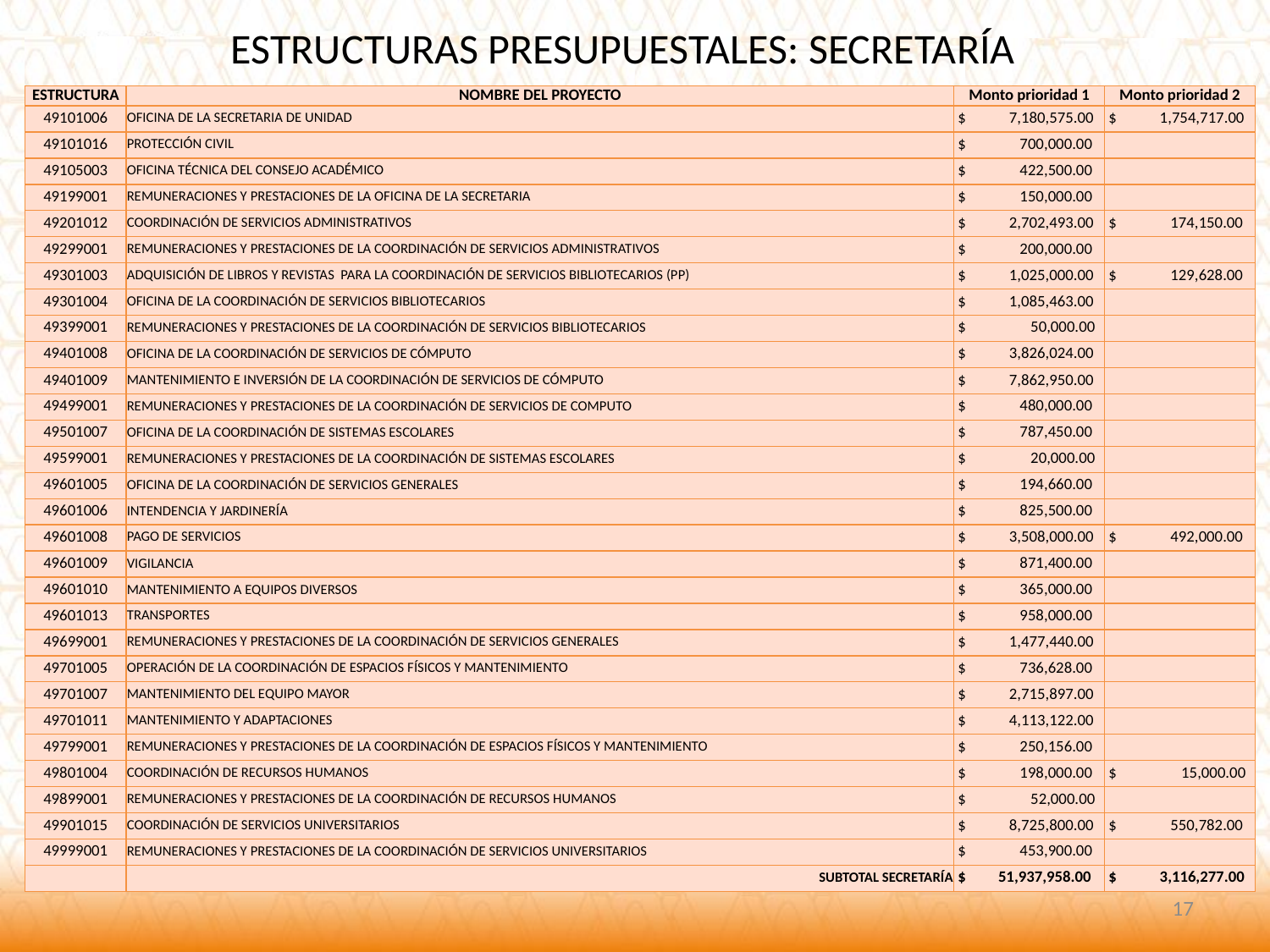

ESTRUCTURAS PRESUPUESTALES: SECRETARÍA
| ESTRUCTURA | NOMBRE DEL PROYECTO | Monto prioridad 1 | Monto prioridad 2 |
| --- | --- | --- | --- |
| 49101006 | OFICINA DE LA SECRETARIA DE UNIDAD | $ 7,180,575.00 | $ 1,754,717.00 |
| 49101016 | PROTECCIÓN CIVIL | $ 700,000.00 |  |
| 49105003 | OFICINA TÉCNICA DEL CONSEJO ACADÉMICO | $ 422,500.00 |  |
| 49199001 | REMUNERACIONES Y PRESTACIONES DE LA OFICINA DE LA SECRETARIA | $ 150,000.00 |  |
| 49201012 | COORDINACIÓN DE SERVICIOS ADMINISTRATIVOS | $ 2,702,493.00 | $ 174,150.00 |
| 49299001 | REMUNERACIONES Y PRESTACIONES DE LA COORDINACIÓN DE SERVICIOS ADMINISTRATIVOS | $ 200,000.00 |  |
| 49301003 | ADQUISICIÓN DE LIBROS Y REVISTAS PARA LA COORDINACIÓN DE SERVICIOS BIBLIOTECARIOS (PP) | $ 1,025,000.00 | $ 129,628.00 |
| 49301004 | OFICINA DE LA COORDINACIÓN DE SERVICIOS BIBLIOTECARIOS | $ 1,085,463.00 |  |
| 49399001 | REMUNERACIONES Y PRESTACIONES DE LA COORDINACIÓN DE SERVICIOS BIBLIOTECARIOS | $ 50,000.00 |  |
| 49401008 | OFICINA DE LA COORDINACIÓN DE SERVICIOS DE CÓMPUTO | $ 3,826,024.00 |  |
| 49401009 | MANTENIMIENTO E INVERSIÓN DE LA COORDINACIÓN DE SERVICIOS DE CÓMPUTO | $ 7,862,950.00 |  |
| 49499001 | REMUNERACIONES Y PRESTACIONES DE LA COORDINACIÓN DE SERVICIOS DE COMPUTO | $ 480,000.00 |  |
| 49501007 | OFICINA DE LA COORDINACIÓN DE SISTEMAS ESCOLARES | $ 787,450.00 |  |
| 49599001 | REMUNERACIONES Y PRESTACIONES DE LA COORDINACIÓN DE SISTEMAS ESCOLARES | $ 20,000.00 |  |
| 49601005 | OFICINA DE LA COORDINACIÓN DE SERVICIOS GENERALES | $ 194,660.00 |  |
| 49601006 | INTENDENCIA Y JARDINERÍA | $ 825,500.00 |  |
| 49601008 | PAGO DE SERVICIOS | $ 3,508,000.00 | $ 492,000.00 |
| 49601009 | VIGILANCIA | $ 871,400.00 |  |
| 49601010 | MANTENIMIENTO A EQUIPOS DIVERSOS | $ 365,000.00 |  |
| 49601013 | TRANSPORTES | $ 958,000.00 |  |
| 49699001 | REMUNERACIONES Y PRESTACIONES DE LA COORDINACIÓN DE SERVICIOS GENERALES | $ 1,477,440.00 |  |
| 49701005 | OPERACIÓN DE LA COORDINACIÓN DE ESPACIOS FÍSICOS Y MANTENIMIENTO | $ 736,628.00 |  |
| 49701007 | MANTENIMIENTO DEL EQUIPO MAYOR | $ 2,715,897.00 |  |
| 49701011 | MANTENIMIENTO Y ADAPTACIONES | $ 4,113,122.00 |  |
| 49799001 | REMUNERACIONES Y PRESTACIONES DE LA COORDINACIÓN DE ESPACIOS FÍSICOS Y MANTENIMIENTO | $ 250,156.00 |  |
| 49801004 | COORDINACIÓN DE RECURSOS HUMANOS | $ 198,000.00 | $ 15,000.00 |
| 49899001 | REMUNERACIONES Y PRESTACIONES DE LA COORDINACIÓN DE RECURSOS HUMANOS | $ 52,000.00 |  |
| 49901015 | COORDINACIÓN DE SERVICIOS UNIVERSITARIOS | $ 8,725,800.00 | $ 550,782.00 |
| 49999001 | REMUNERACIONES Y PRESTACIONES DE LA COORDINACIÓN DE SERVICIOS UNIVERSITARIOS | $ 453,900.00 |  |
|  | SUBTOTAL SECRETARÍA | $ 51,937,958.00 | $ 3,116,277.00 |
17